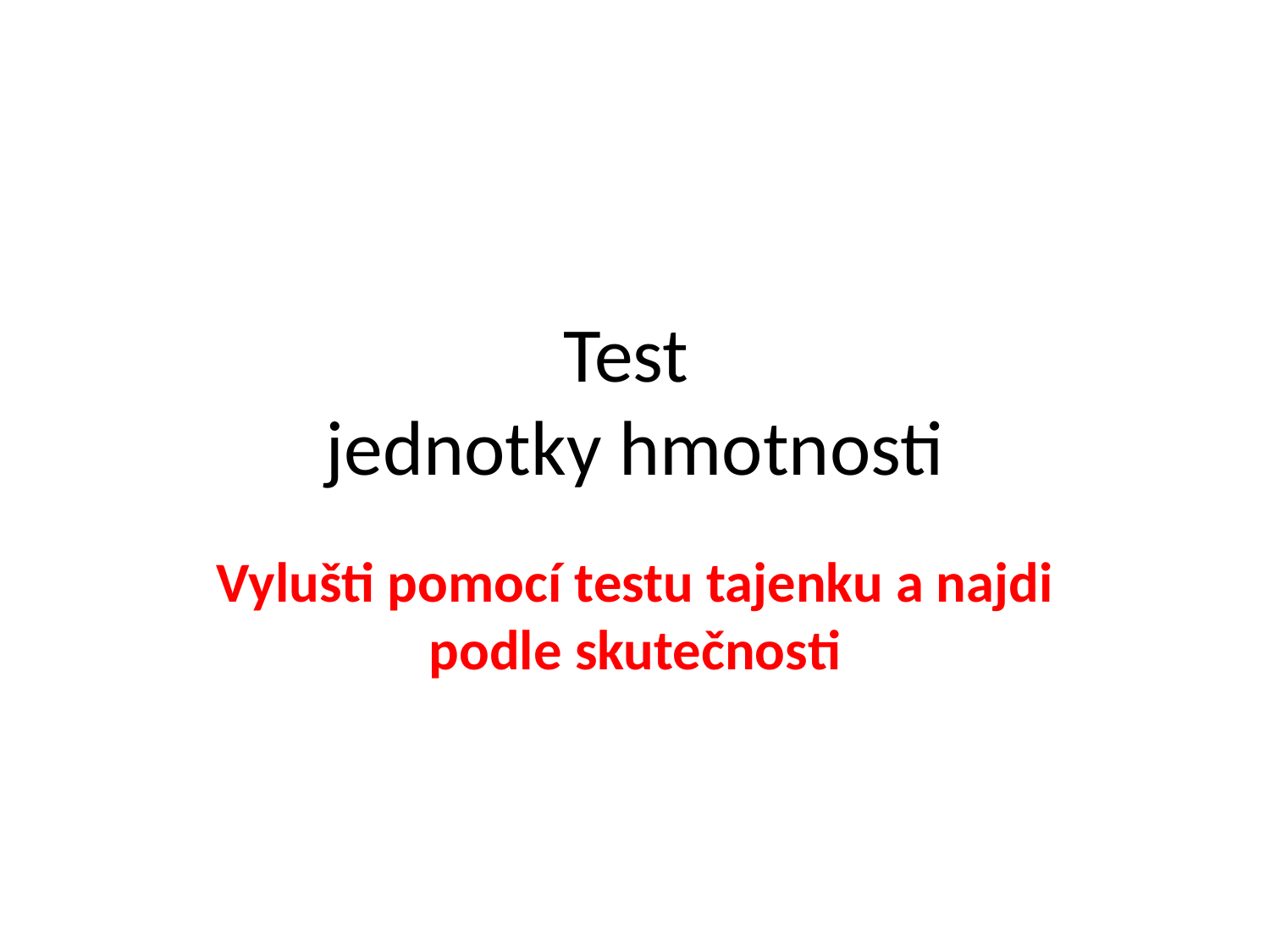

# Test jednotky hmotnosti
Vylušti pomocí testu tajenku a najdi podle skutečnosti